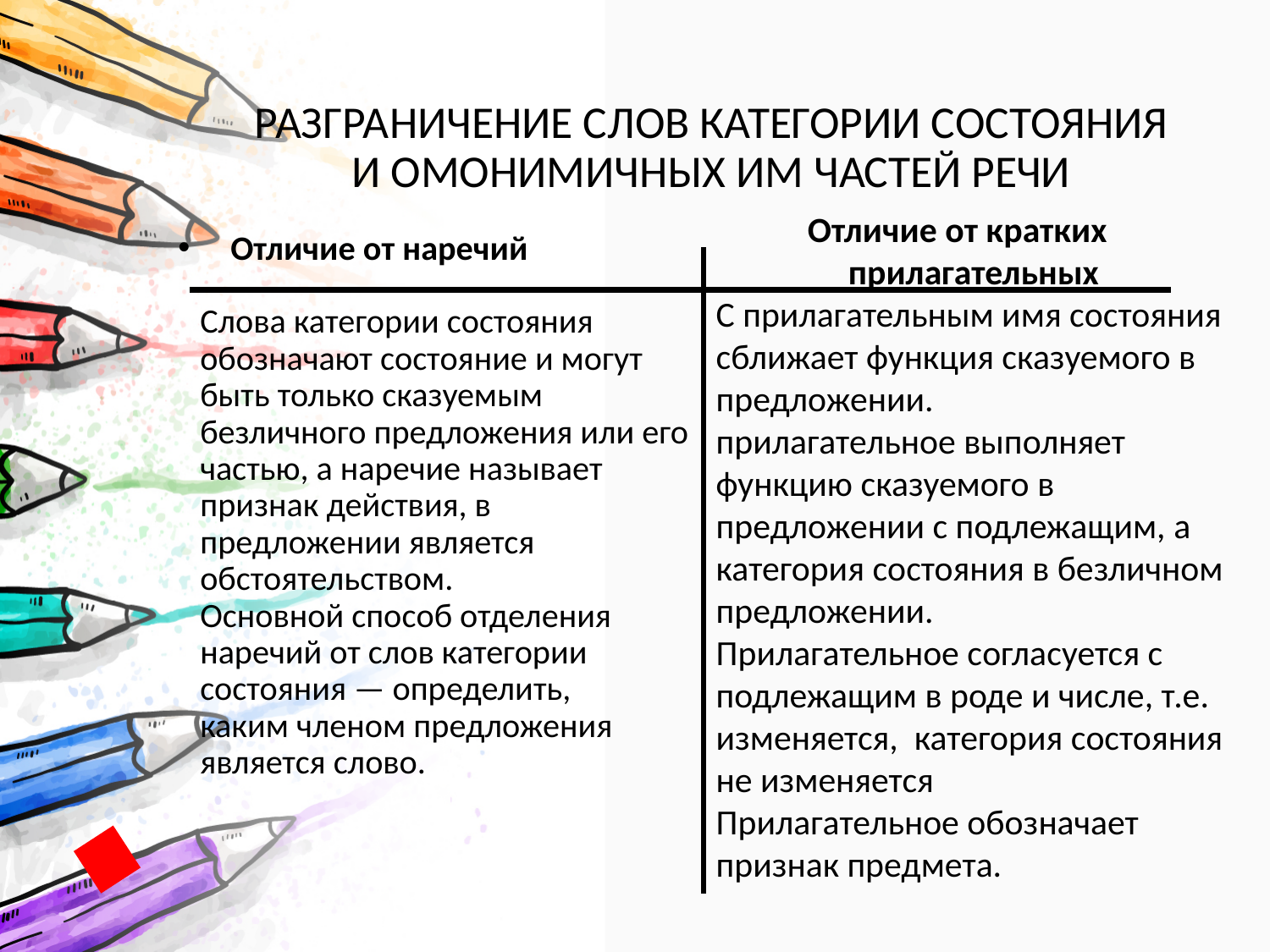

# РАЗГРАНИЧЕНИЕ СЛОВ КАТЕГОРИИ СОСТОЯНИЯ И ОМОНИМИЧНЫХ ИМ ЧАСТЕЙ РЕЧИ
 Отличие от кратких      прилагательных
С прилагательным имя состояния сближает функция сказуемого в предложении.
прилагательное выполняет функцию сказуемого в предложении с подлежащим, а категория состояния в безличном предложении.
Прилагательное согласуется с подлежащим в роде и числе, т.е. изменяется,  категория состояния не изменяется
Прилагательное обозначает признак предмета.

    Отличие от наречий
 
Слова категории состояния  обозначают состояние и могут быть только сказуемым    безличного предложения или его частью, а наречие называет признак действия, в предложении является обстоятельством.
Основной способ отделения наречий от слов категории состояния — определить,       каким членом предложения является слово.